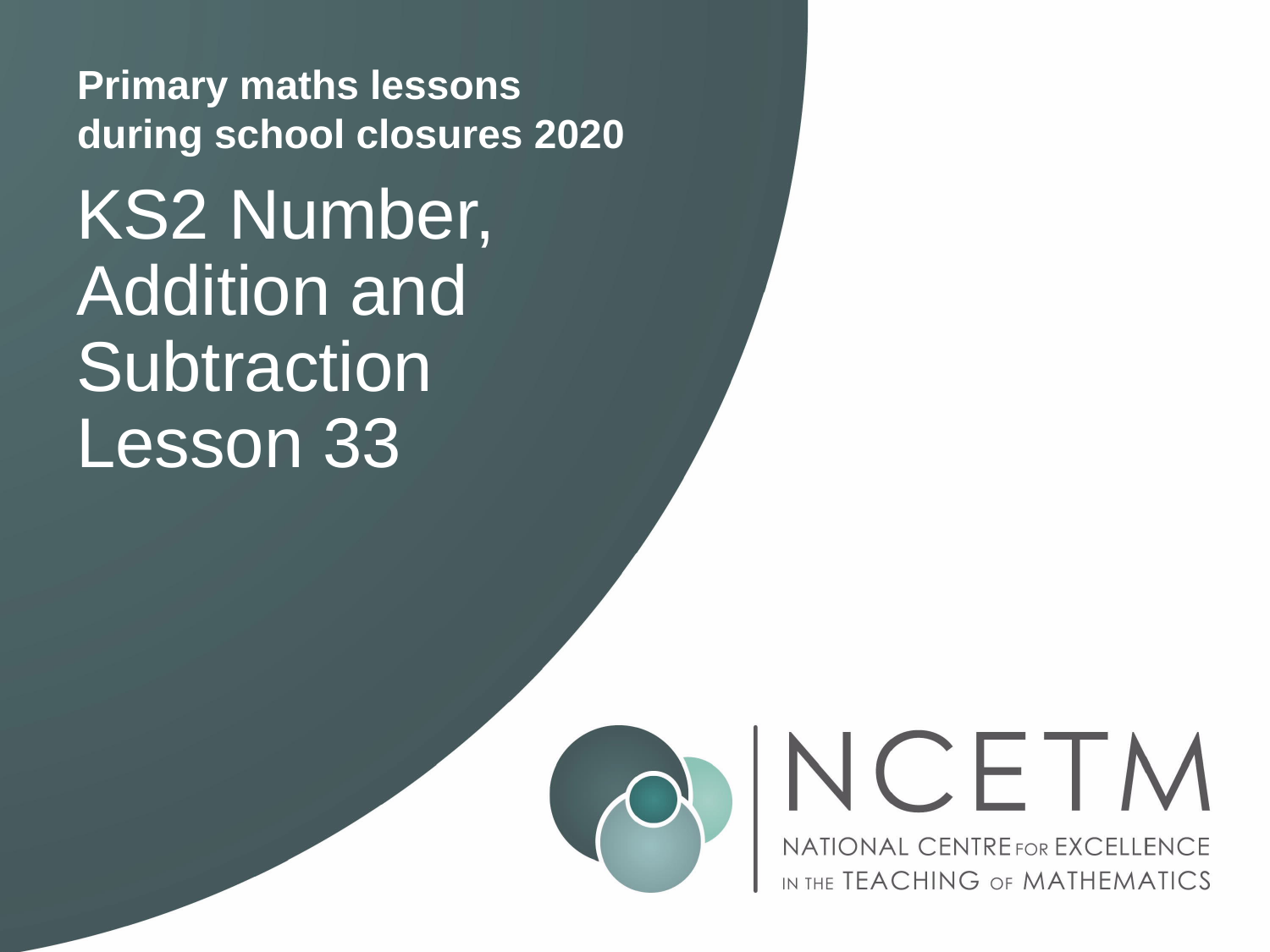

KS2 Number, Addition and Subtraction
Lesson 33